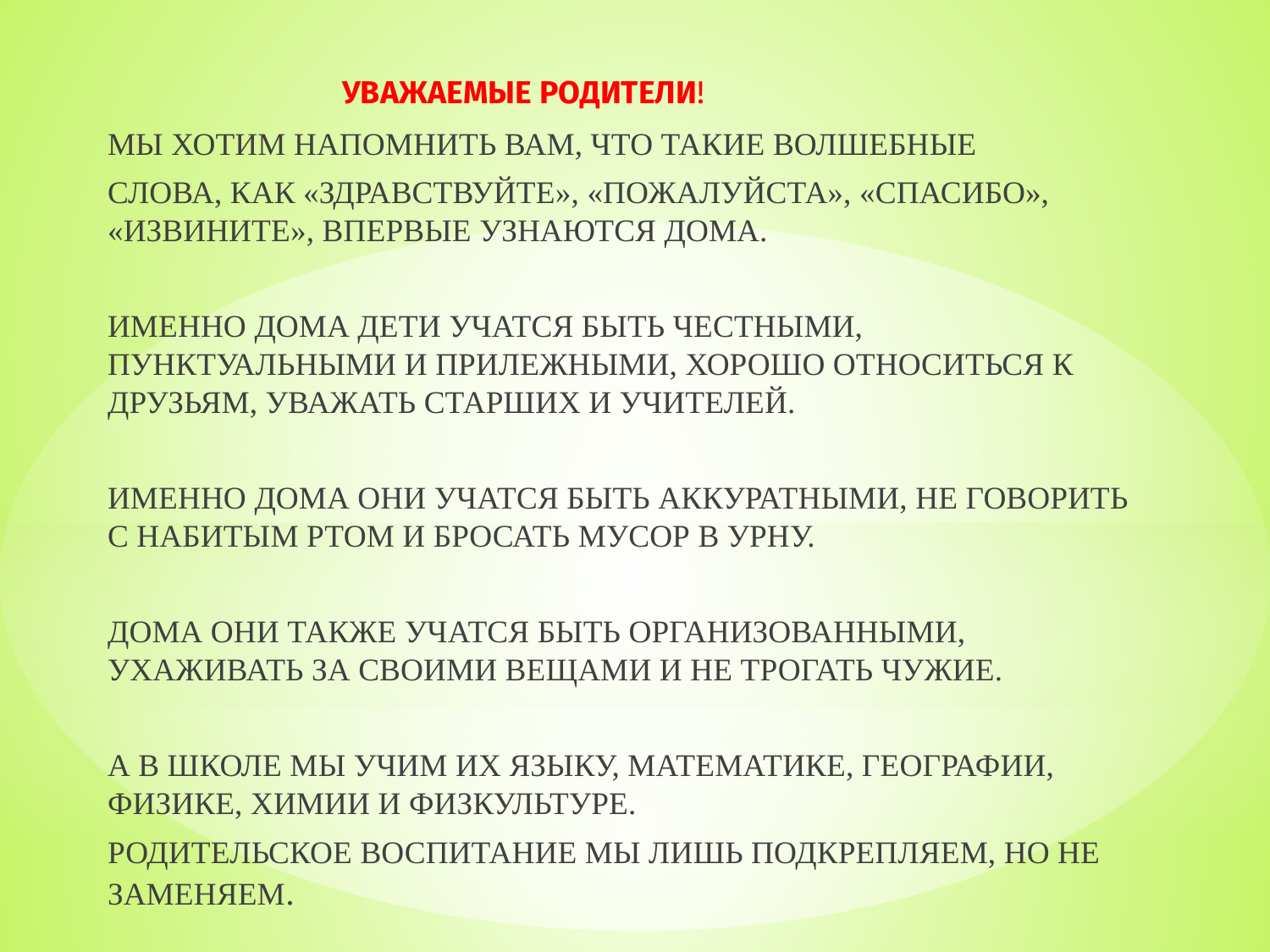

УВАЖАЕМЫЕ РОДИТЕЛИ!
МЫ ХОТИМ НАПОМНИТЬ ВАМ, ЧТО ТАКИЕ ВОЛШЕБНЫЕ
СЛОВА, КАК «ЗДРАВСТВУЙТЕ», «ПОЖАЛУЙСТА», «СПАСИБО», «ИЗВИНИТЕ», ВПЕРВЫЕ УЗНАЮТСЯ ДОМА.

ИМЕННО ДОМА ДЕТИ УЧАТСЯ БЫТЬ ЧЕСТНЫМИ, ПУНКТУАЛЬНЫМИ И ПРИЛЕЖНЫМИ, ХОРОШО ОТНОСИТЬСЯ К ДРУЗЬЯМ, УВАЖАТЬ СТАРШИХ И УЧИТЕЛЕЙ.

ИМЕННО ДОМА ОНИ УЧАТСЯ БЫТЬ АККУРАТНЫМИ, НЕ ГОВОРИТЬ С НАБИТЫМ РТОМ И БРОСАТЬ МУСОР В УРНУ.

ДОМА ОНИ ТАКЖЕ УЧАТСЯ БЫТЬ ОРГАНИЗОВАННЫМИ, УХАЖИВАТЬ ЗА СВОИМИ ВЕЩАМИ И НЕ ТРОГАТЬ ЧУЖИЕ.

А В ШКОЛЕ МЫ УЧИМ ИХ ЯЗЫКУ, МАТЕМАТИКЕ, ГЕОГРАФИИ, ФИЗИКЕ, ХИМИИ И ФИЗКУЛЬТУРЕ.
РОДИТЕЛЬСКОЕ ВОСПИТАНИЕ МЫ ЛИШЬ ПОДКРЕПЛЯЕМ, НО НЕ ЗАМЕНЯЕМ.